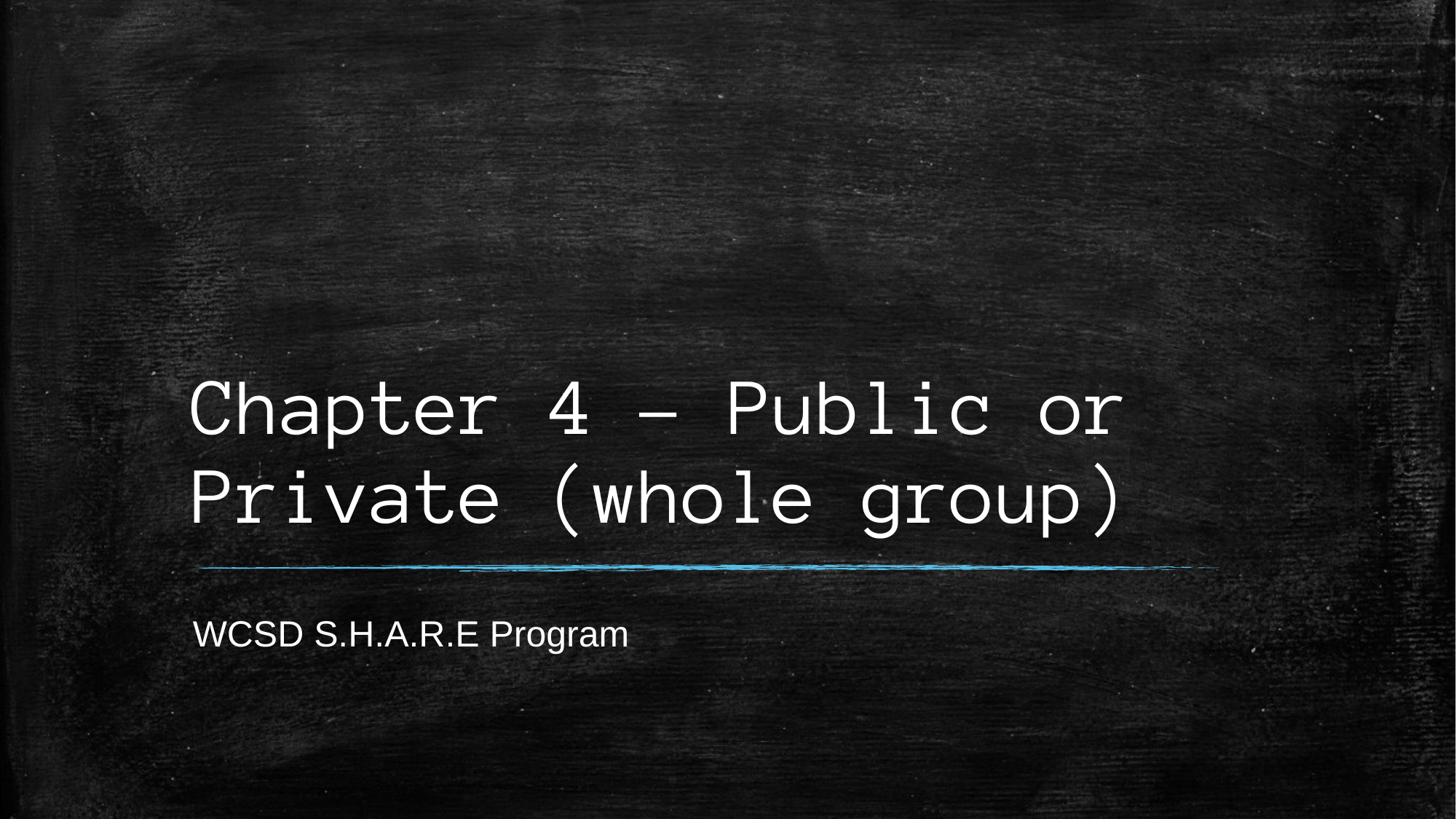

# Chapter 4 – Public or Private (whole group)
WCSD S.H.A.R.E Program